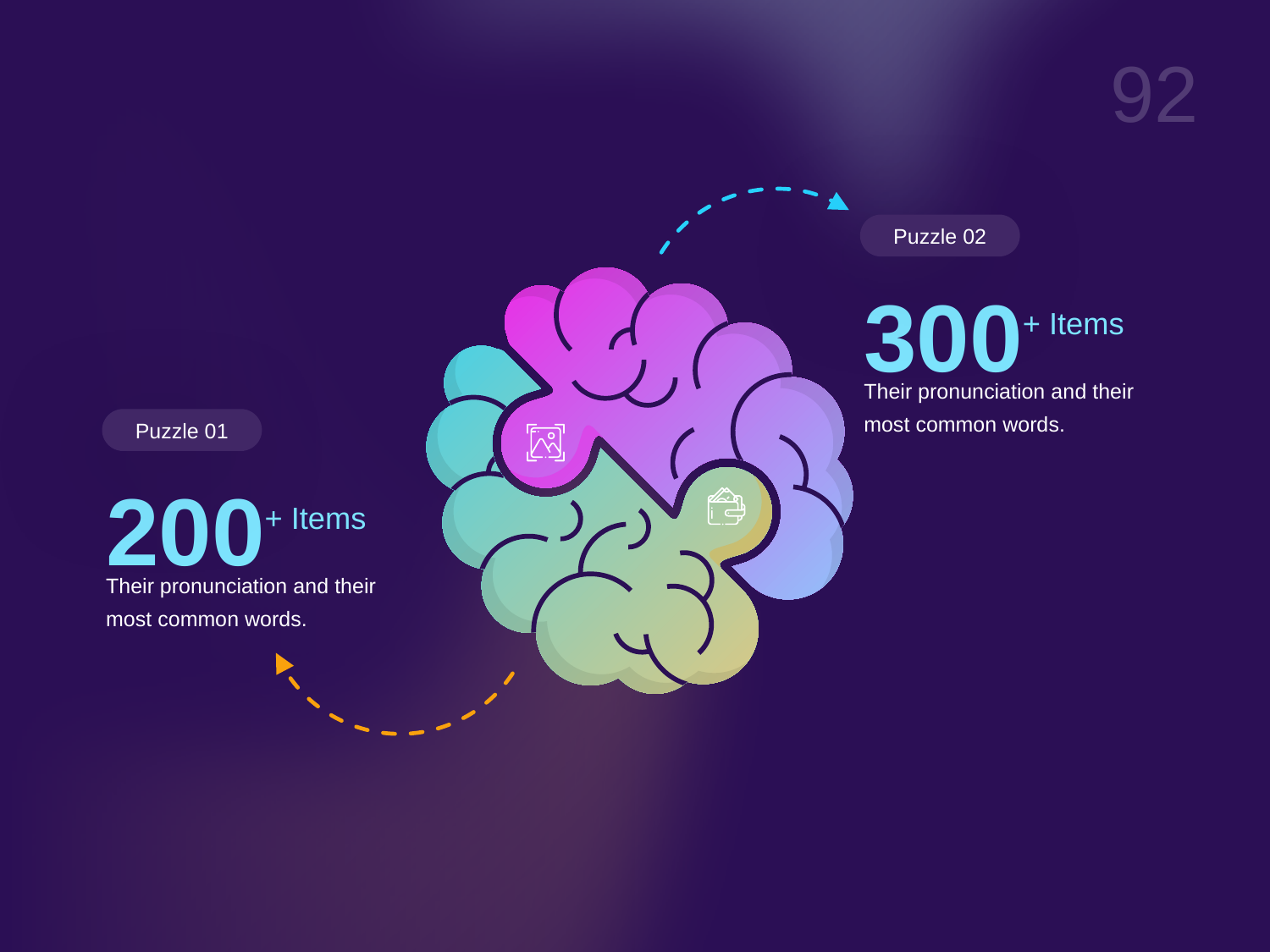

Puzzle 02

300+ Items
Their pronunciation and their most common words.

Puzzle 01

200+ Items
Their pronunciation and their most common words.